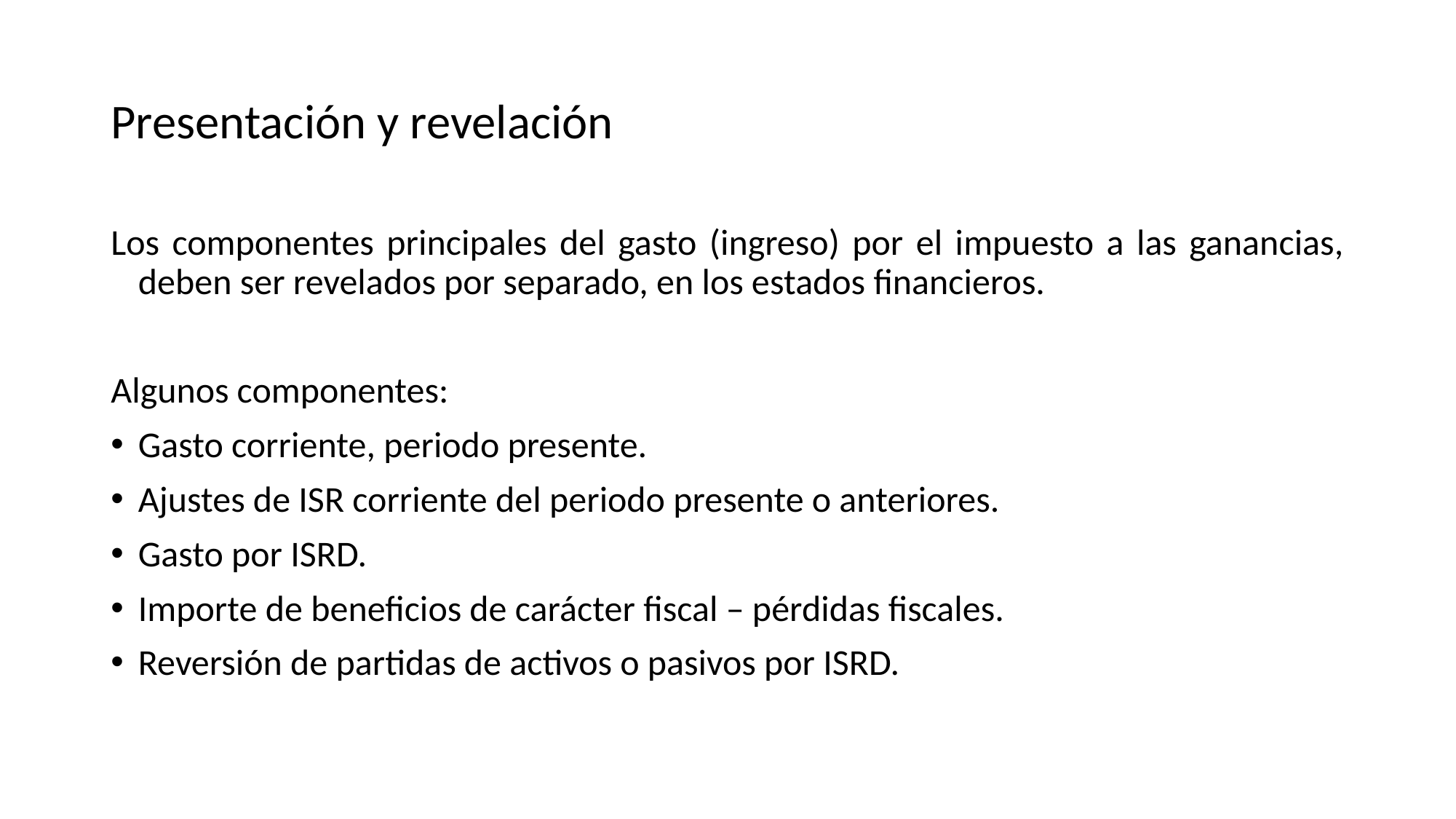

# Presentación y revelación
Los componentes principales del gasto (ingreso) por el impuesto a las ganancias, deben ser revelados por separado, en los estados financieros.

Algunos componentes:
Gasto corriente, periodo presente.
Ajustes de ISR corriente del periodo presente o anteriores.
Gasto por ISRD.
Importe de beneficios de carácter fiscal – pérdidas fiscales.
Reversión de partidas de activos o pasivos por ISRD.